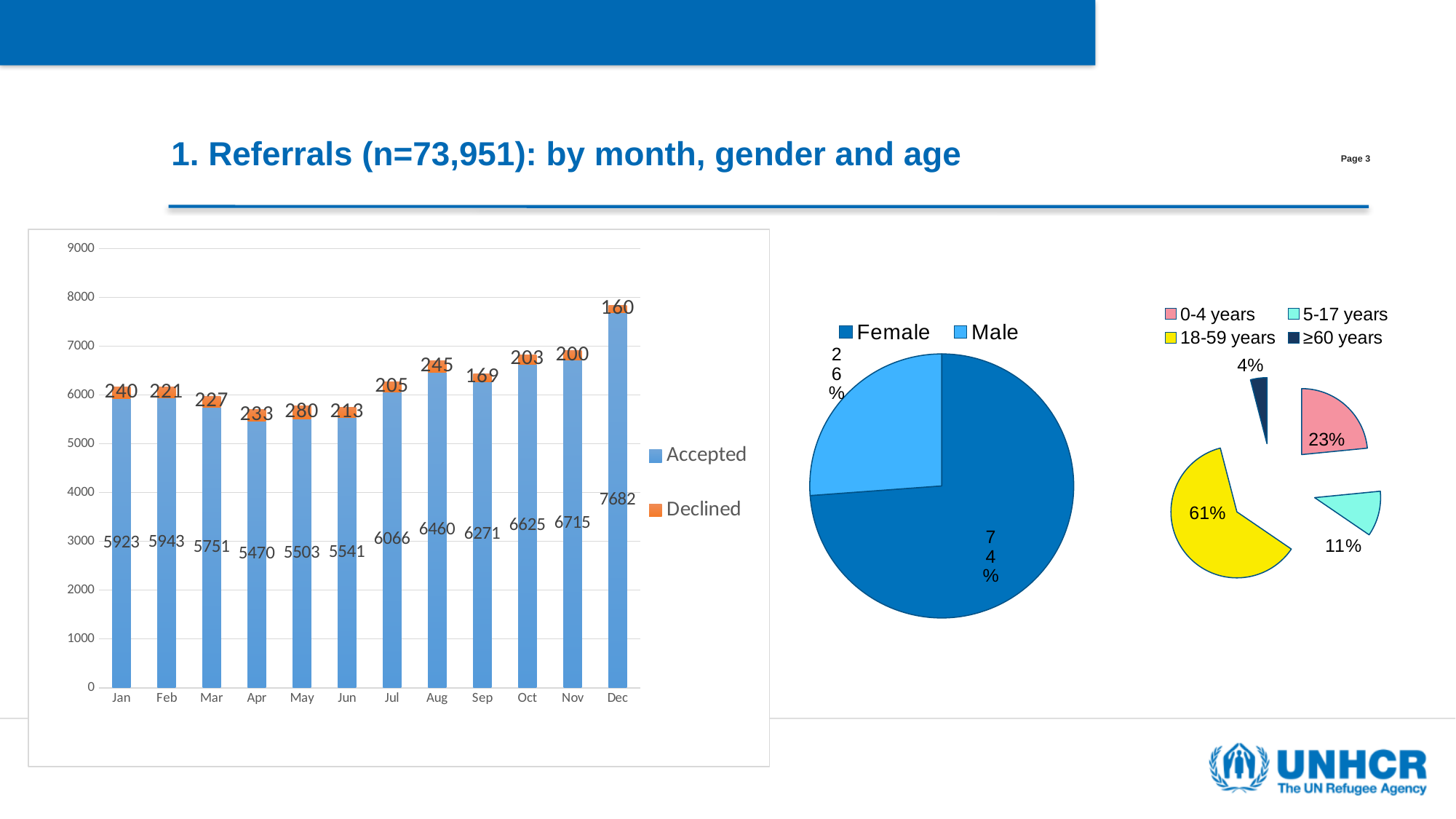

1. Referrals (n=73,951): by month, gender and age

### Chart

| Category | Accepted | Declined |
|---|---|---|
| Jan | 5923.0 | 240.0 |
| Feb | 5943.0 | 221.0 |
| Mar | 5751.0 | 227.0 |
| Apr | 5470.0 | 233.0 |
| May | 5503.0 | 280.0 |
| Jun | 5541.0 | 213.0 |
| Jul | 6066.0 | 205.0 |
| Aug | 6460.0 | 245.0 |
| Sep | 6271.0 | 169.0 |
| Oct | 6625.0 | 203.0 |
| Nov | 6715.0 | 200.0 |
| Dec | 7682.0 | 160.0 |

### Chart

| Category |  |
|---|---|
| 0-4 years | 0.2344525429000284 |
| 5-17 years | 0.11085718921988885 |
| 18-59 years | 0.6142851347513895 |
| ≥60 years | 0.04040513312869332 |

### Chart

| Category |  |
|---|---|
| Female | 0.7383267298616651 |
| Male  | 0.26167327013833486 |